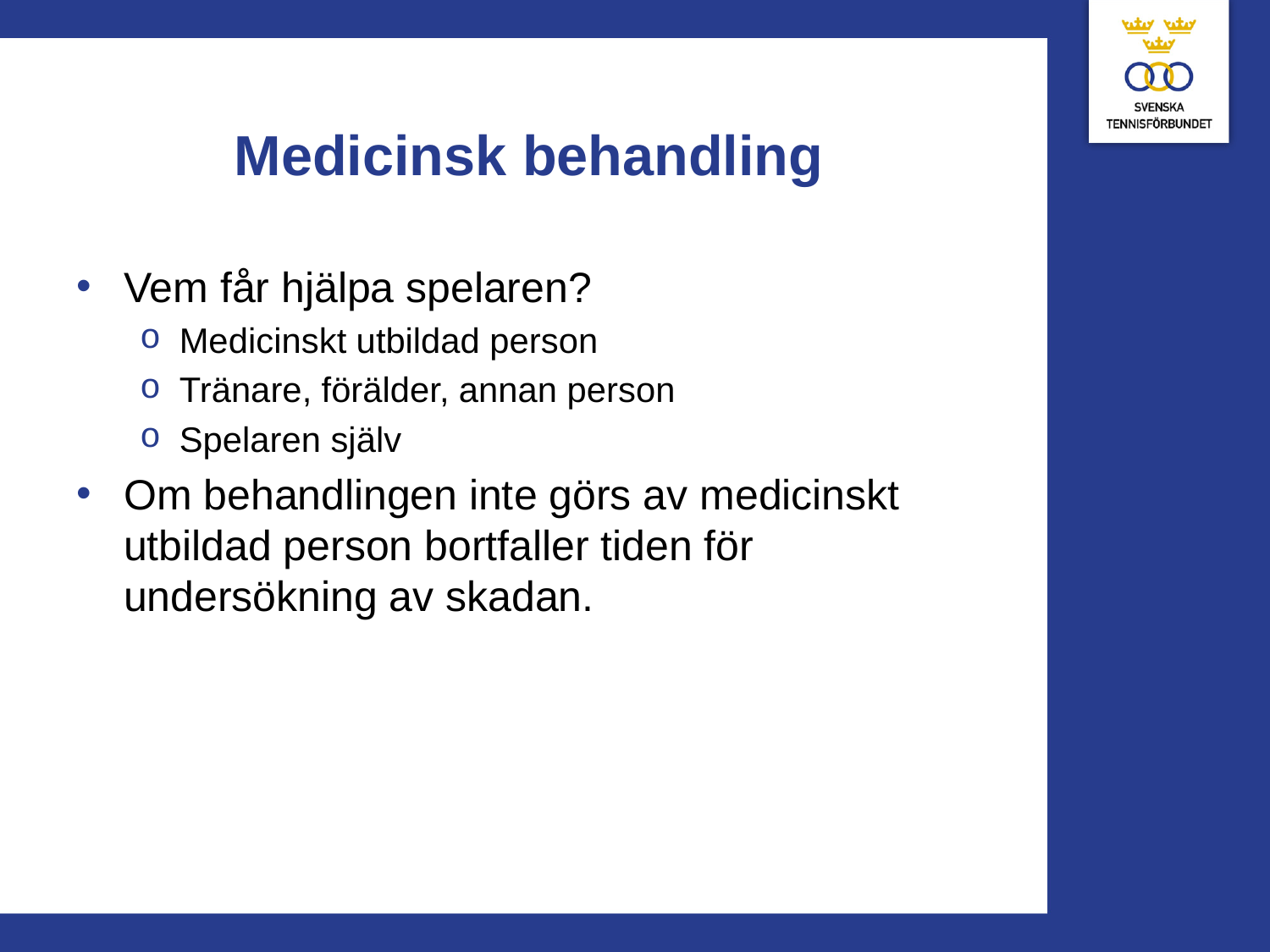

# Medicinsk behandling
Vem får hjälpa spelaren?
Medicinskt utbildad person
Tränare, förälder, annan person
Spelaren själv
Om behandlingen inte görs av medicinskt utbildad person bortfaller tiden för undersökning av skadan.